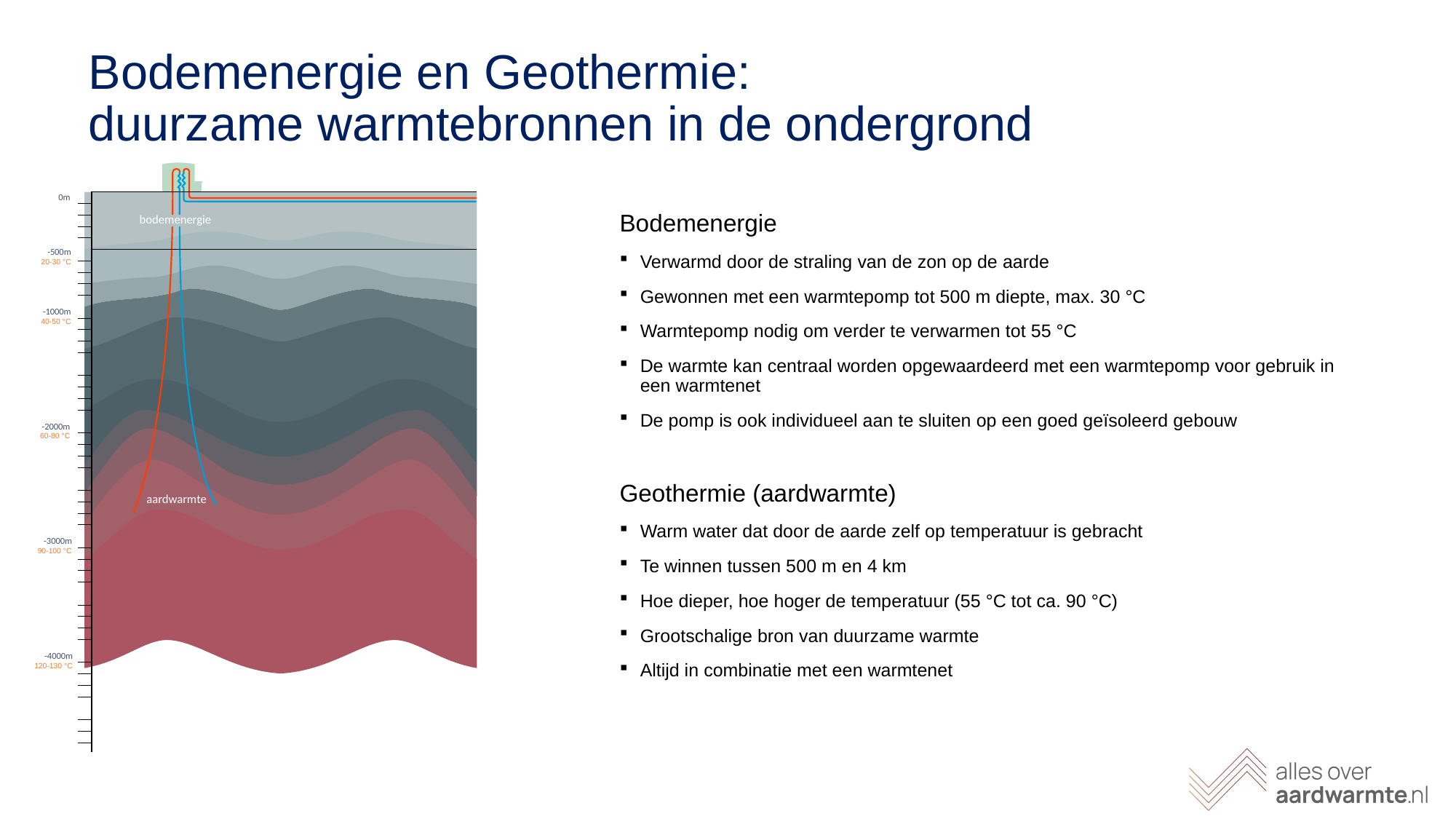

# Bodemenergie en Geothermie: duurzame warmtebronnen in de ondergrond

0m
-500m
20-30 °C
-1000m
40-50 °C
-2000m
60-80 °C
-3000m
90-100 °C
-4000m
120-130 °C

Bodemenergie
Verwarmd door de straling van de zon op de aarde
Gewonnen met een warmtepomp tot 500 m diepte, max. 30 °C
Warmtepomp nodig om verder te verwarmen tot 55 °C
De warmte kan centraal worden opgewaardeerd met een warmtepomp voor gebruik in een warmtenet
De pomp is ook individueel aan te sluiten op een goed geïsoleerd gebouw

Geothermie (aardwarmte)
Warm water dat door de aarde zelf op temperatuur is gebracht
Te winnen tussen 500 m en 4 km
Hoe dieper, hoe hoger de temperatuur (55 °C tot ca. 90 °C)
Grootschalige bron van duurzame warmte
Altijd in combinatie met een warmtenet

bodemenergie

aardwarmte